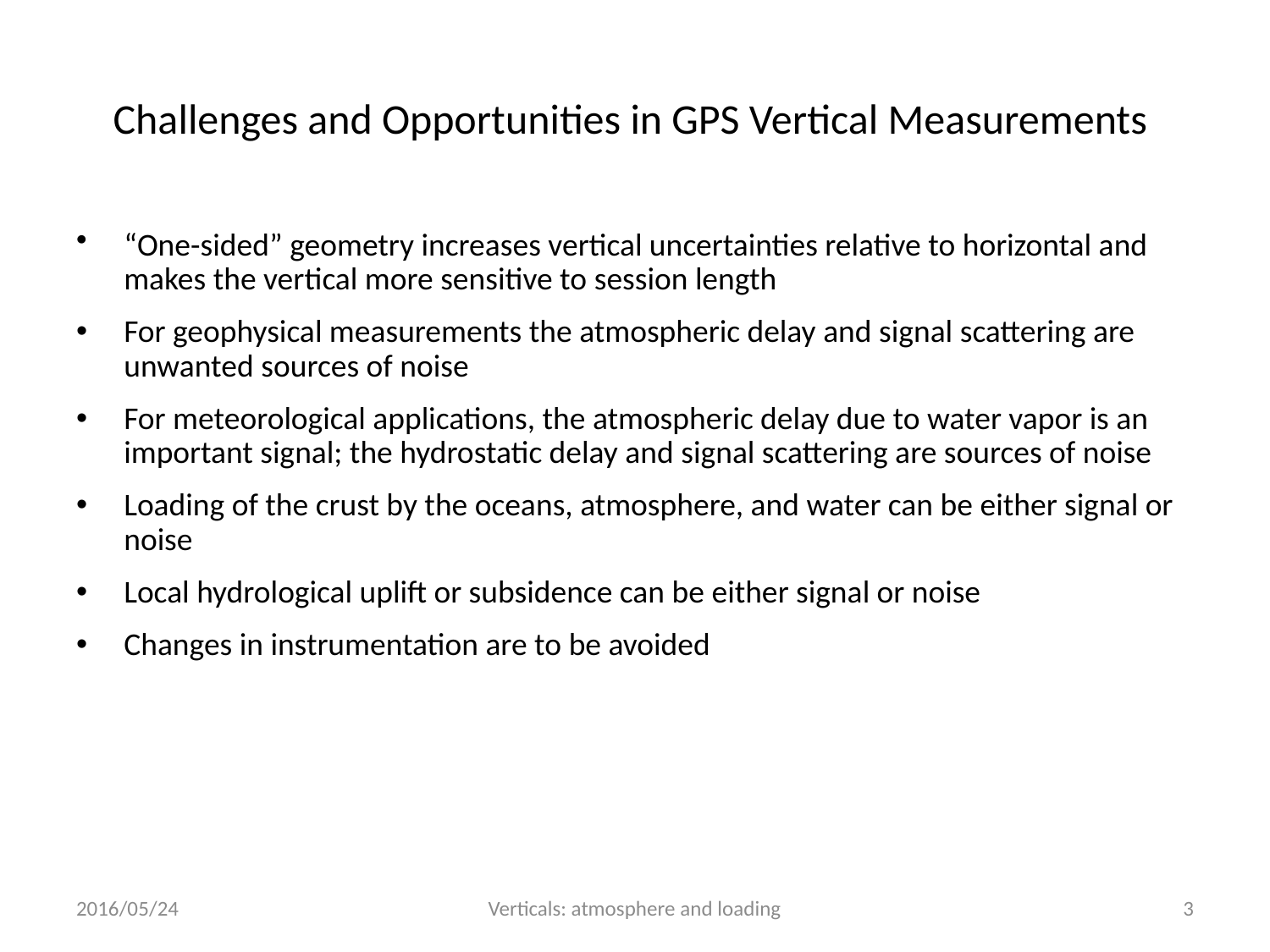

# Challenges and Opportunities in GPS Vertical Measurements
“One-sided” geometry increases vertical uncertainties relative to horizontal and makes the vertical more sensitive to session length
For geophysical measurements the atmospheric delay and signal scattering are unwanted sources of noise
For meteorological applications, the atmospheric delay due to water vapor is an important signal; the hydrostatic delay and signal scattering are sources of noise
Loading of the crust by the oceans, atmosphere, and water can be either signal or noise
Local hydrological uplift or subsidence can be either signal or noise
Changes in instrumentation are to be avoided

2016/05/24
Verticals: atmosphere and loading
3